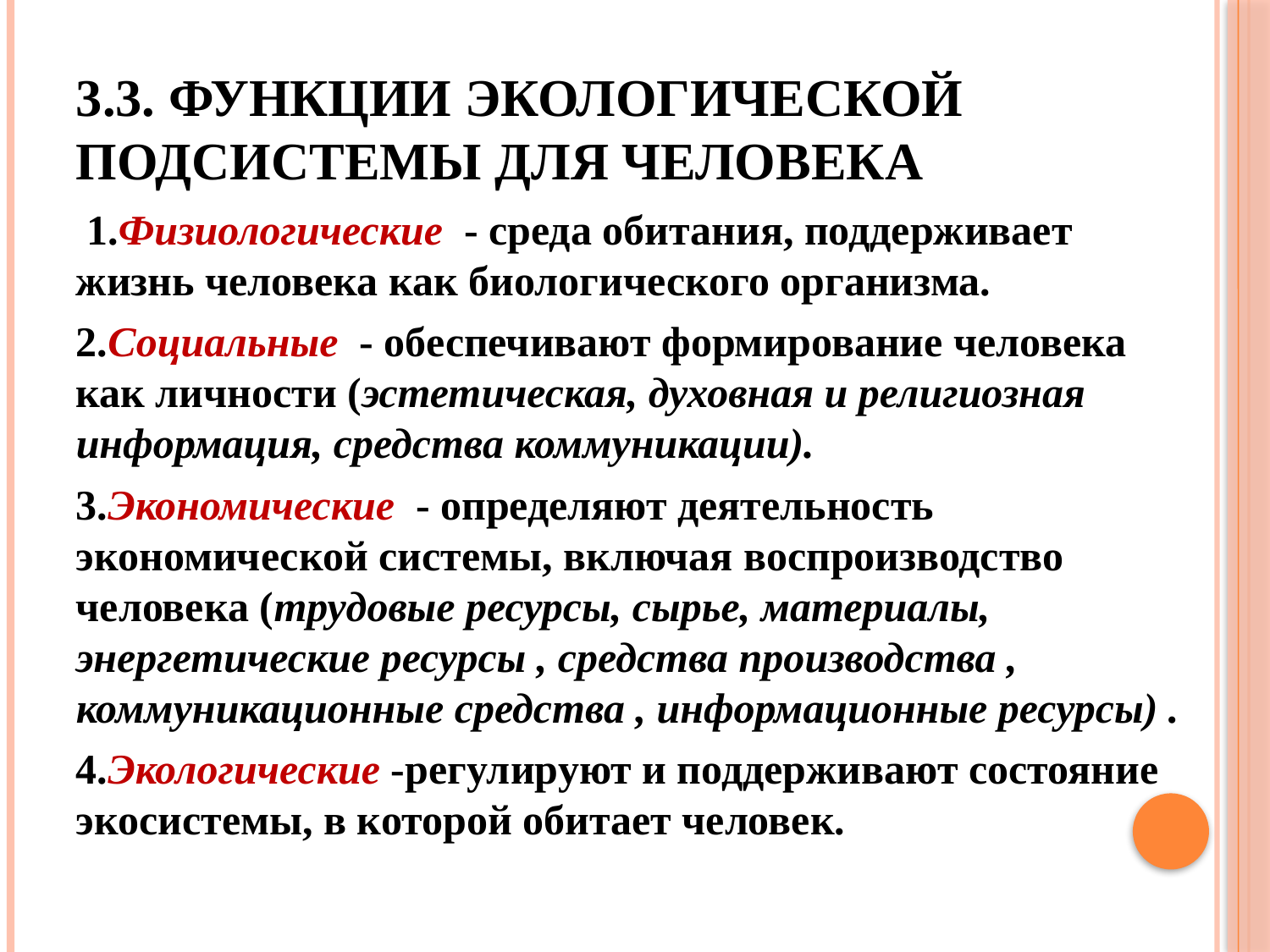

# 3.3. Функции экологической подсистемы для человека
 1.Физиологические  - среда обитания, поддерживает жизнь человека как биологического организма.
2.Социальные  - обеспечивают формирование человека как личности (эстетическая, духовная и религиозная информация, средства коммуникации).
3.Экономические  - определяют деятельность экономической системы, включая воспроизводство человека (трудовые ресурсы, сырье, материалы, энергетические ресурсы , средства производства , коммуникационные средства , информационные ресурсы) .
4.Экологические -регулируют и поддерживают состояние экосистемы, в которой обитает человек.